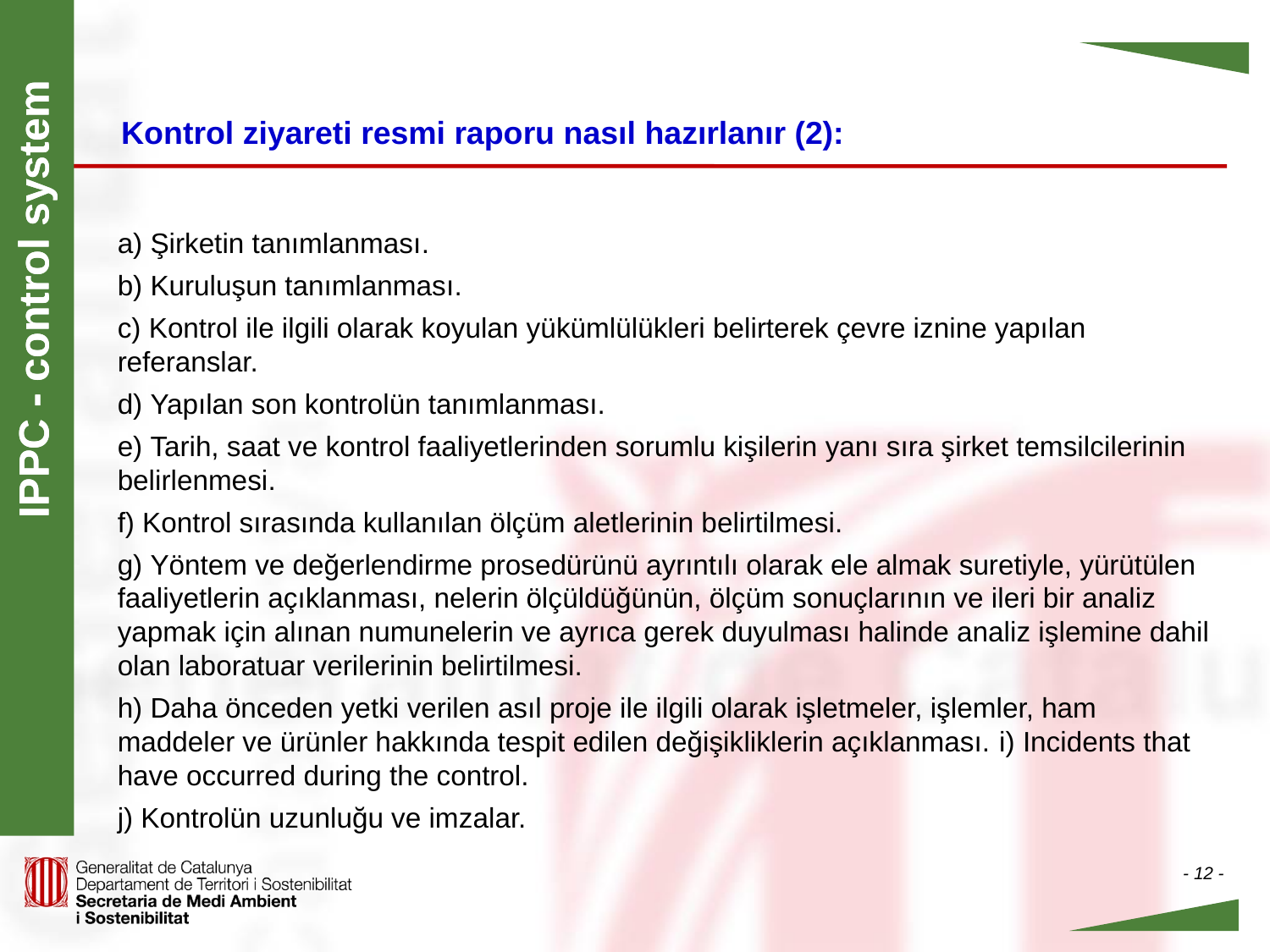

Kontrol ziyareti resmi raporu nasıl hazırlanır (2):
a) Şirketin tanımlanması.
b) Kuruluşun tanımlanması.
c) Kontrol ile ilgili olarak koyulan yükümlülükleri belirterek çevre iznine yapılan referanslar.
d) Yapılan son kontrolün tanımlanması.
e) Tarih, saat ve kontrol faaliyetlerinden sorumlu kişilerin yanı sıra şirket temsilcilerinin belirlenmesi.
f) Kontrol sırasında kullanılan ölçüm aletlerinin belirtilmesi.
g) Yöntem ve değerlendirme prosedürünü ayrıntılı olarak ele almak suretiyle, yürütülen faaliyetlerin açıklanması, nelerin ölçüldüğünün, ölçüm sonuçlarının ve ileri bir analiz yapmak için alınan numunelerin ve ayrıca gerek duyulması halinde analiz işlemine dahil olan laboratuar verilerinin belirtilmesi.
h) Daha önceden yetki verilen asıl proje ile ilgili olarak işletmeler, işlemler, ham maddeler ve ürünler hakkında tespit edilen değişikliklerin açıklanması. i) Incidents that have occurred during the control.
j) Kontrolün uzunluğu ve imzalar.
IPPC - control system